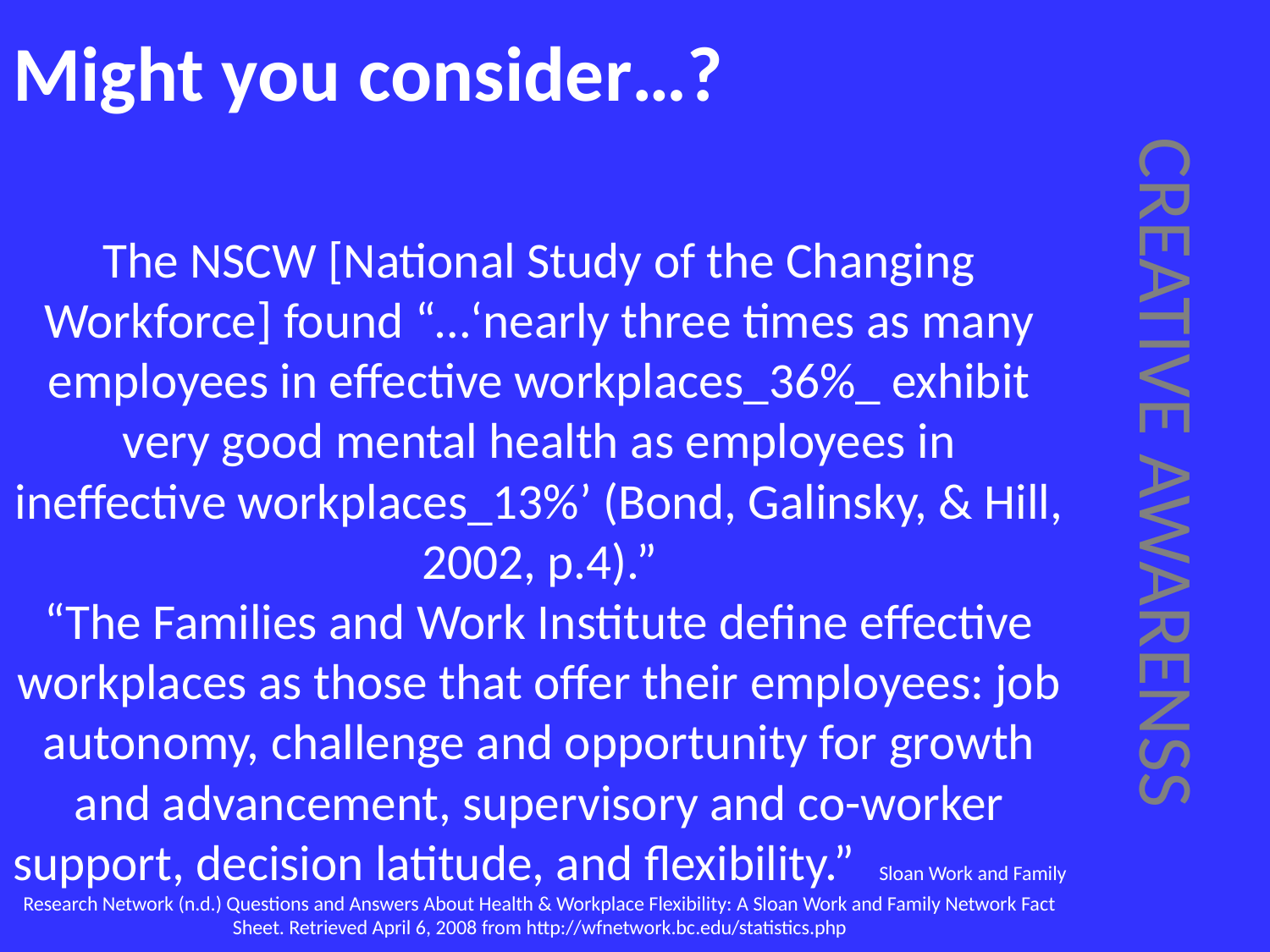

# Might you consider…?
The NSCW [National Study of the Changing Workforce] found “…‘nearly three times as many employees in effective workplaces_36%_ exhibit very good mental health as employees in ineffective workplaces_13%’ (Bond, Galinsky, & Hill, 2002, p.4).”
“The Families and Work Institute define effective workplaces as those that offer their employees: job autonomy, challenge and opportunity for growth and advancement, supervisory and co-worker support, decision latitude, and flexibility.”  Sloan Work and Family Research Network (n.d.) Questions and Answers About Health & Workplace Flexibility: A Sloan Work and Family Network Fact Sheet. Retrieved April 6, 2008 from http://wfnetwork.bc.edu/statistics.php
CREATIVE AWARENSS